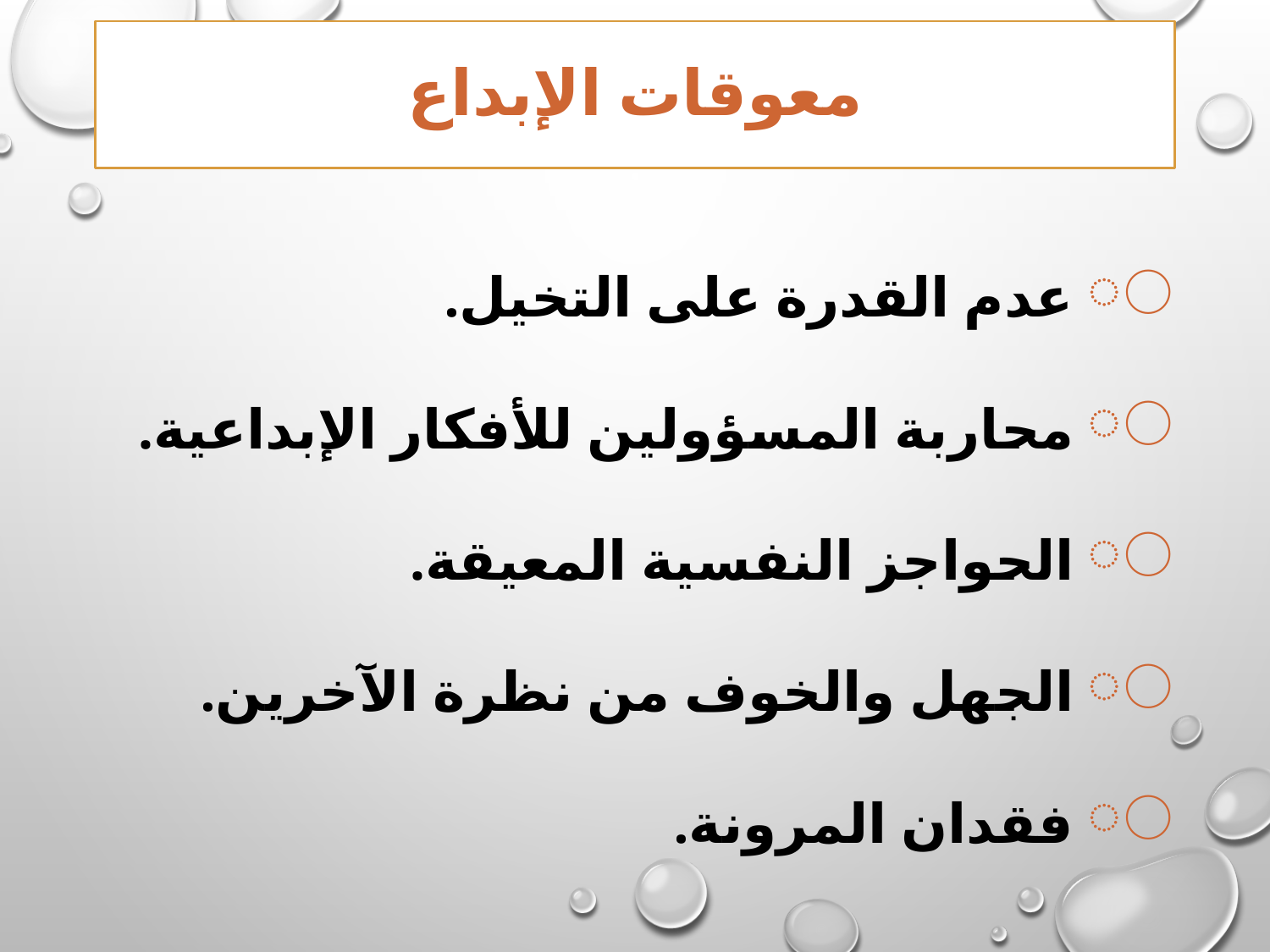

# معوقات الإبداع
 عدم القدرة على التخيل.
 محاربة المسؤولين للأفكار الإبداعية.
 الحواجز النفسية المعيقة.
 الجهل والخوف من نظرة الآخرين.
 فقدان المرونة.